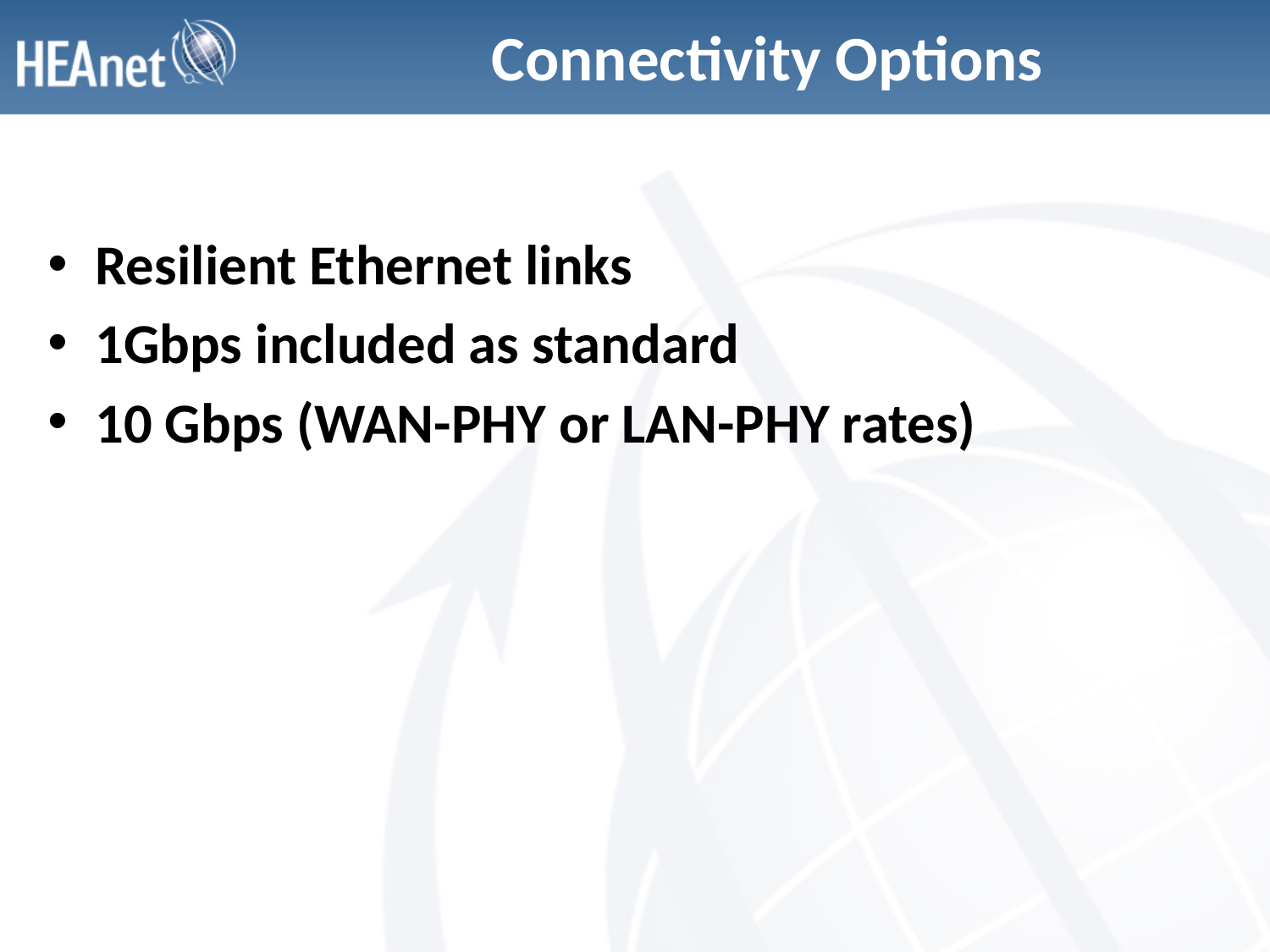

# Connectivity Options
Resilient Ethernet links
1Gbps included as standard
10 Gbps (WAN-PHY or LAN-PHY rates)